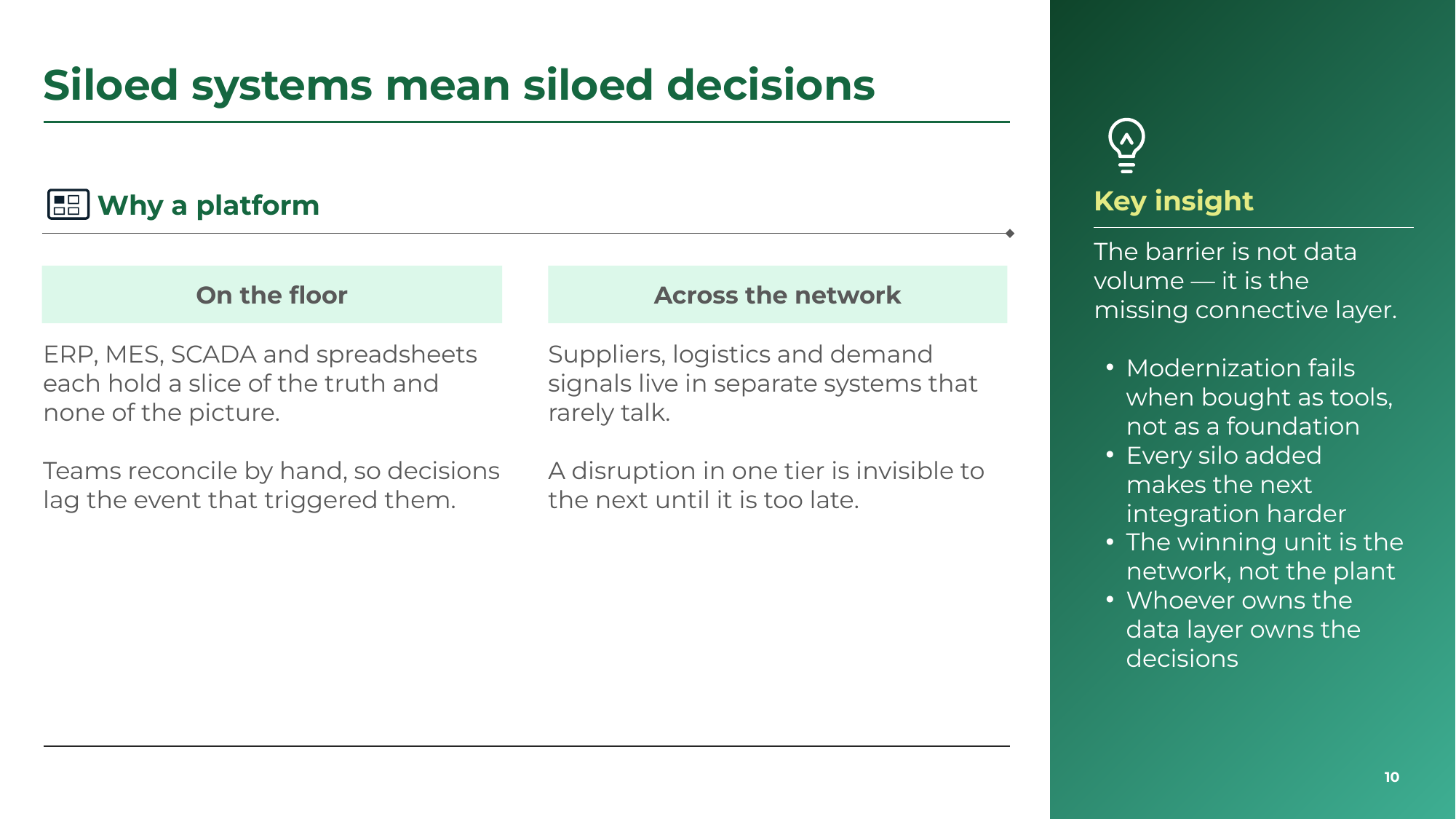

# Siloed systems mean siloed decisions

Why a platform
Key insight
The barrier is not data volume — it is the missing connective layer.

Modernization fails when bought as tools, not as a foundation
Every silo added makes the next integration harder
The winning unit is the network, not the plant
Whoever owns the data layer owns the decisions

On the floor
Across the network
ERP, MES, SCADA and spreadsheets each hold a slice of the truth and none of the picture.

Teams reconcile by hand, so decisions lag the event that triggered them.
Suppliers, logistics and demand signals live in separate systems that rarely talk.

A disruption in one tier is invisible to the next until it is too late.
10